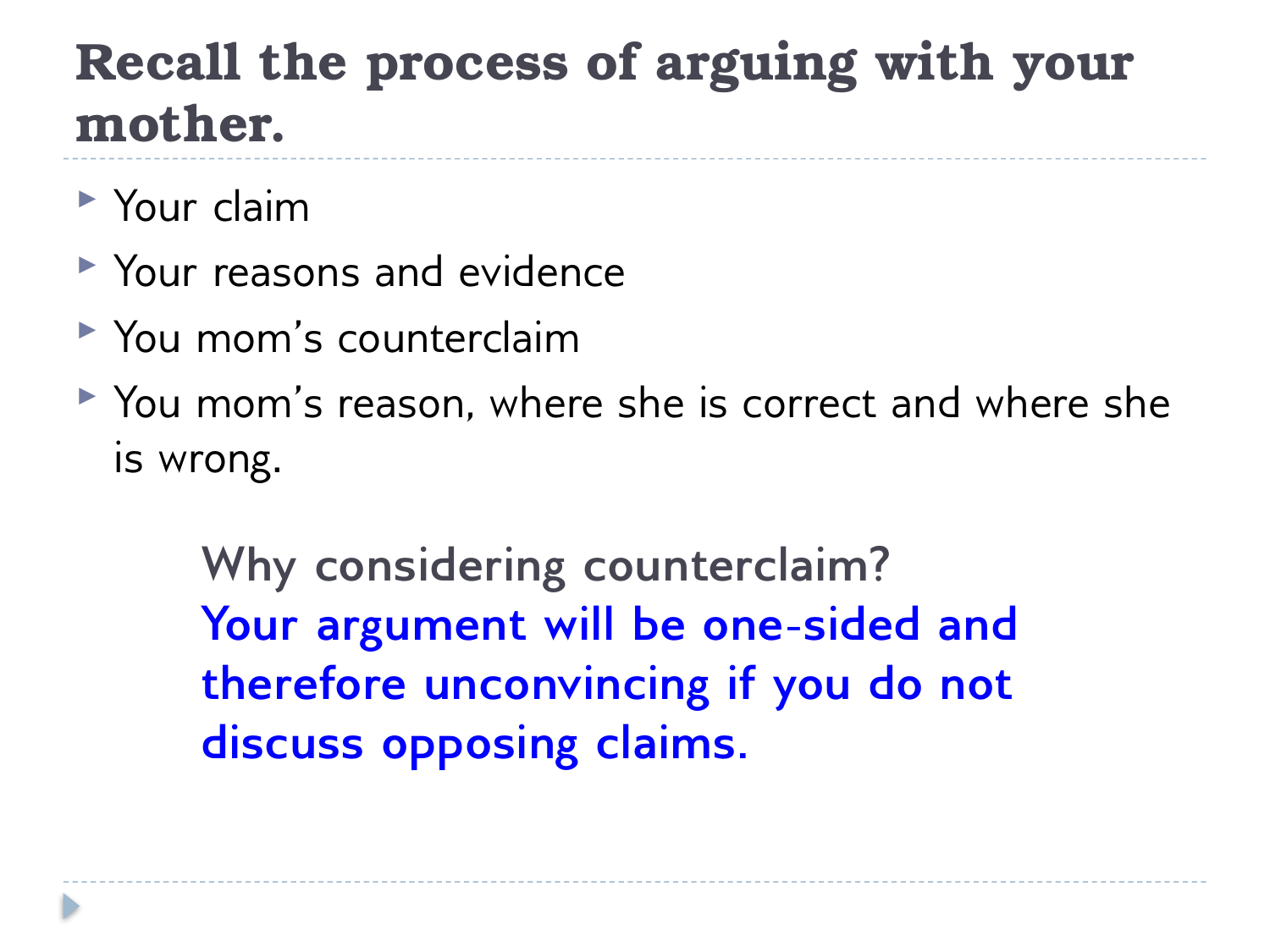

# Recall the process of arguing with your mother.
Your claim
Your reasons and evidence
You mom’s counterclaim
You mom’s reason, where she is correct and where she is wrong.
Why considering counterclaim?
Your argument will be one-sided and therefore unconvincing if you do not discuss opposing claims.